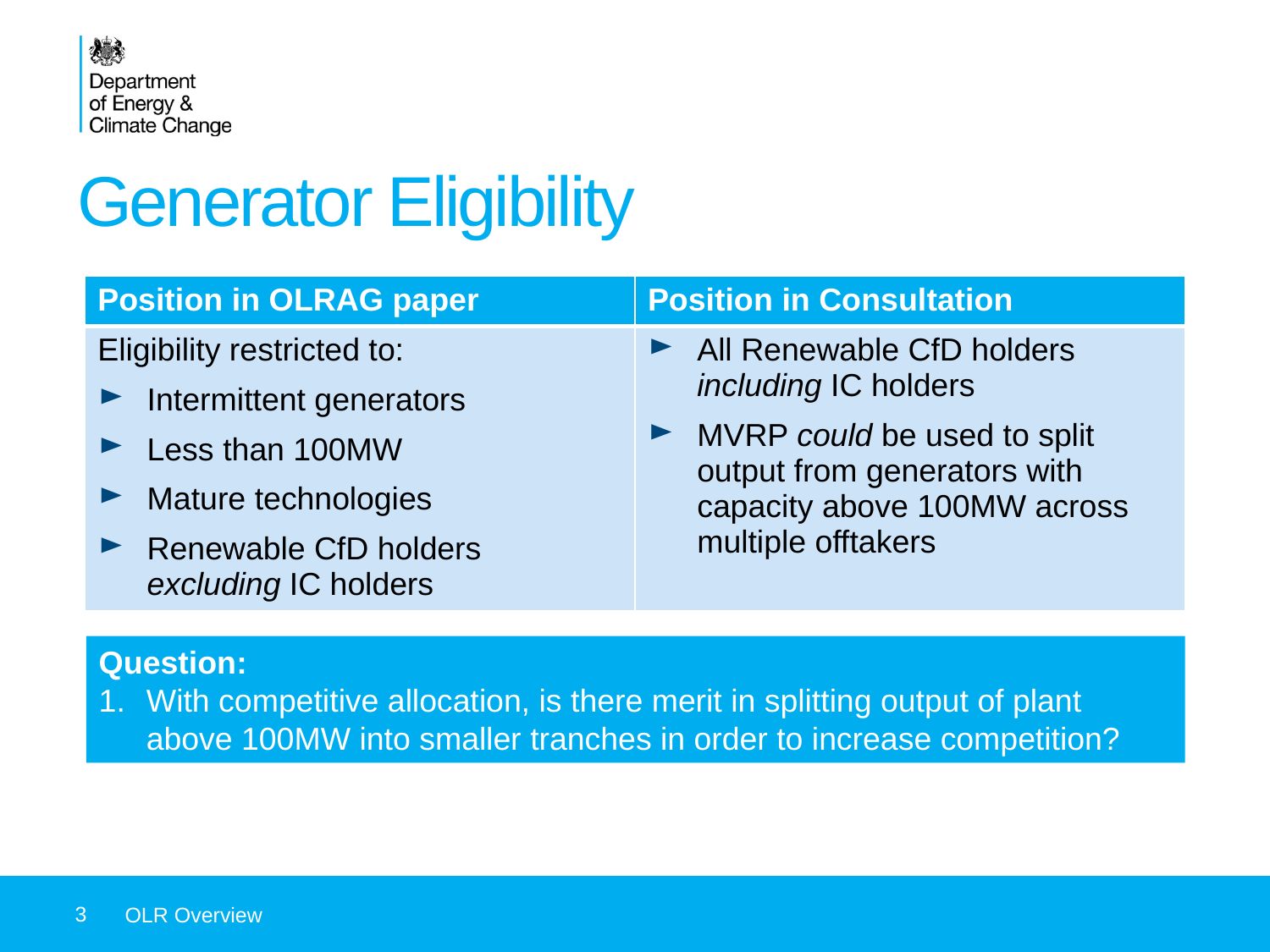

# Generator Eligibility
| Position in OLRAG paper | Position in Consultation |
| --- | --- |
| Eligibility restricted to: Intermittent generators Less than 100MW Mature technologies Renewable CfD holders excluding IC holders | All Renewable CfD holders including IC holders MVRP could be used to split output from generators with capacity above 100MW across multiple offtakers |
Question:
With competitive allocation, is there merit in splitting output of plant above 100MW into smaller tranches in order to increase competition?
3
OLR Overview